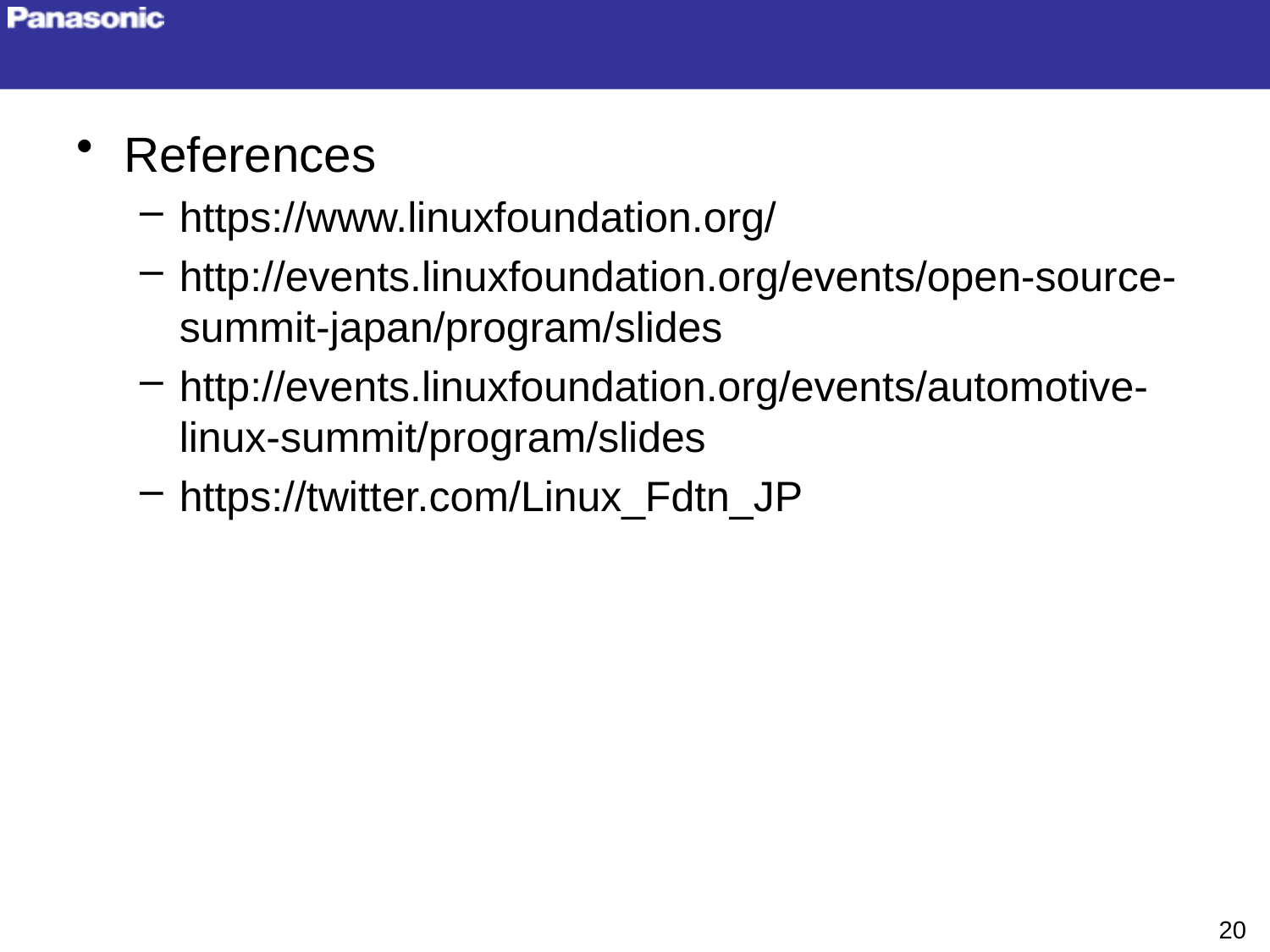

#
References
https://www.linuxfoundation.org/
http://events.linuxfoundation.org/events/open-source-summit-japan/program/slides
http://events.linuxfoundation.org/events/automotive-linux-summit/program/slides
https://twitter.com/Linux_Fdtn_JP
20